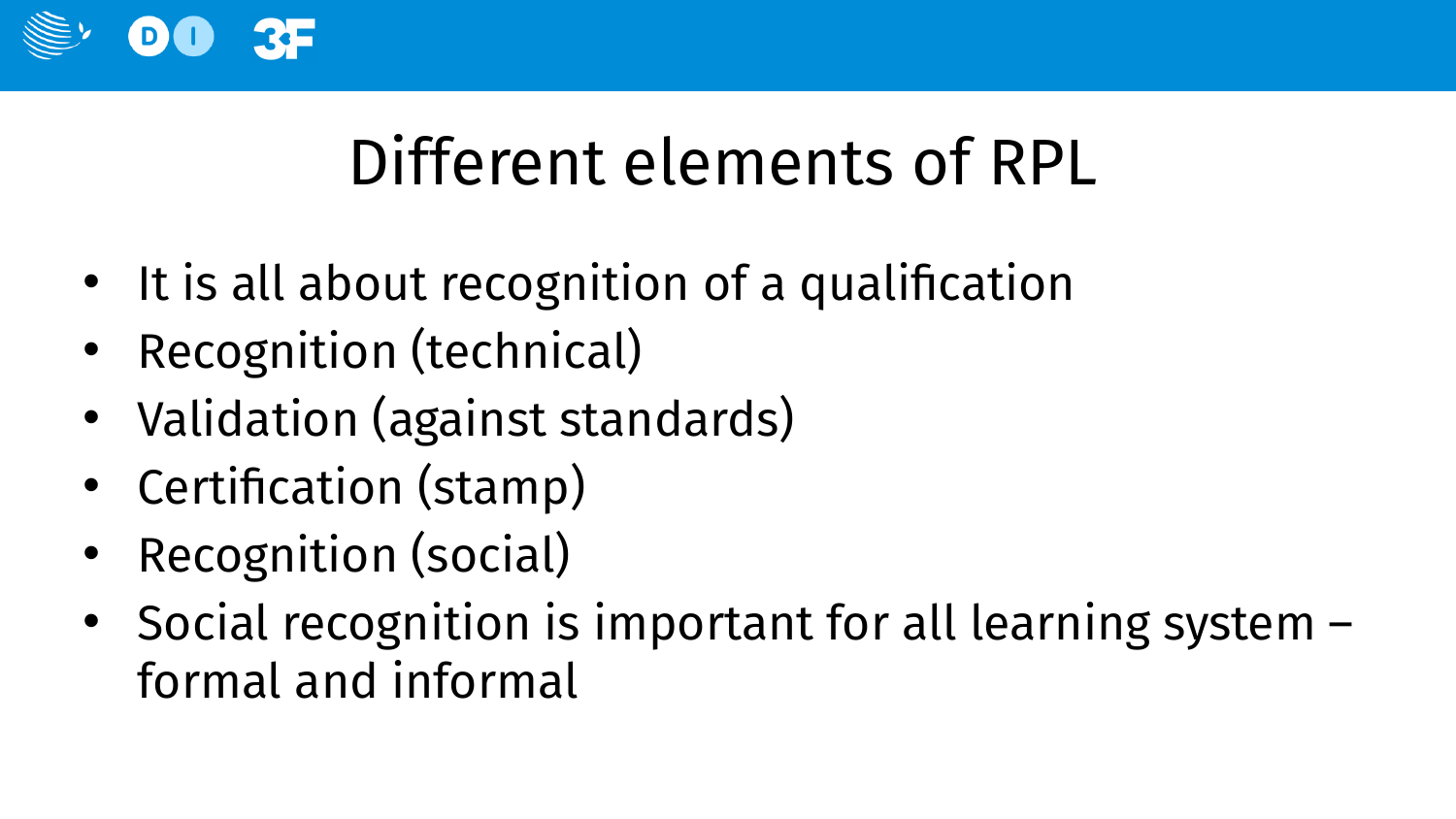

# Different elements of RPL
It is all about recognition of a qualification
Recognition (technical)
Validation (against standards)
Certification (stamp)
Recognition (social)
Social recognition is important for all learning system – formal and informal